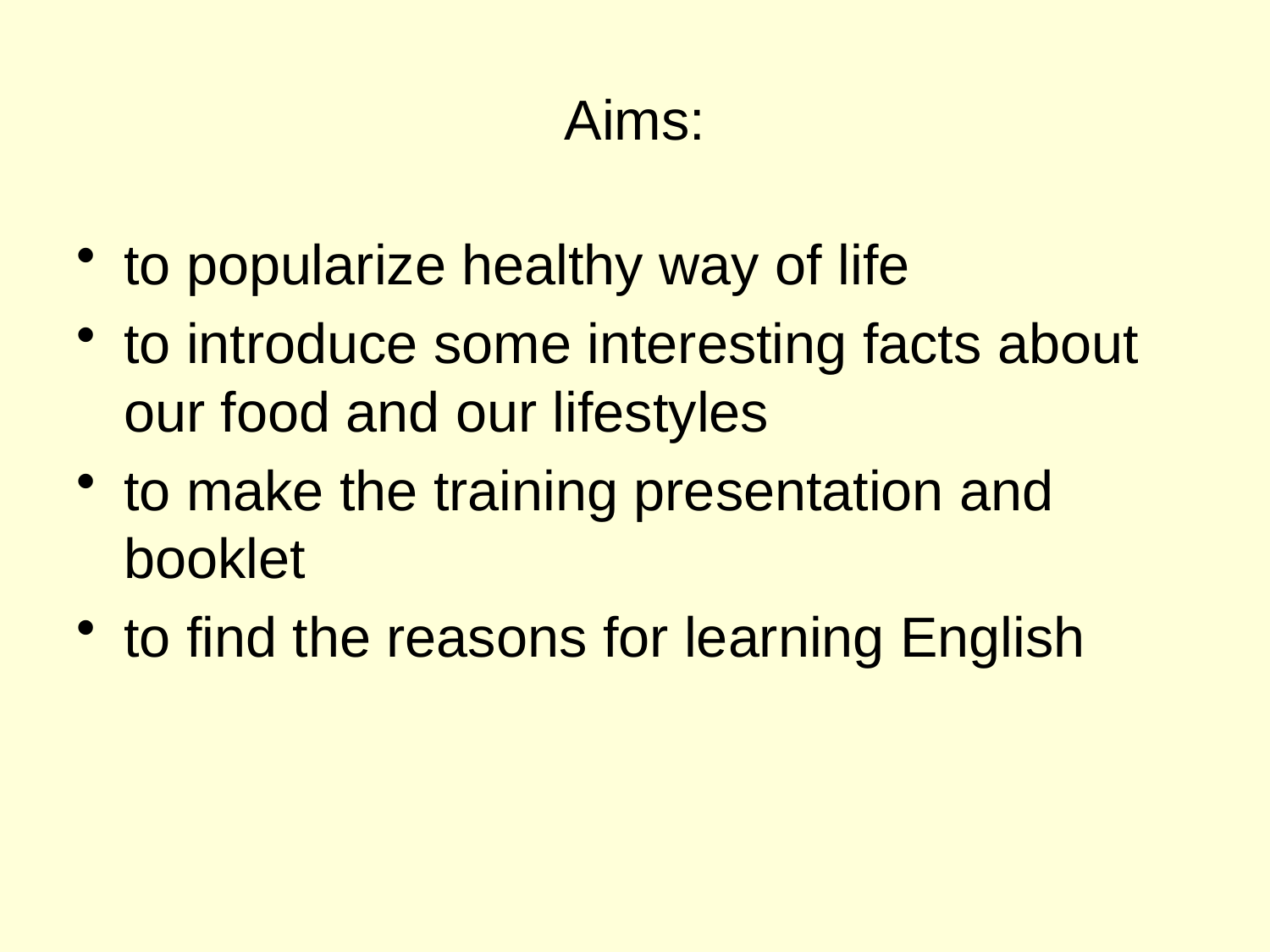

# Aims:
to popularize healthy way of life
to introduce some interesting facts about our food and our lifestyles
to make the training presentation and booklet
to find the reasons for learning English